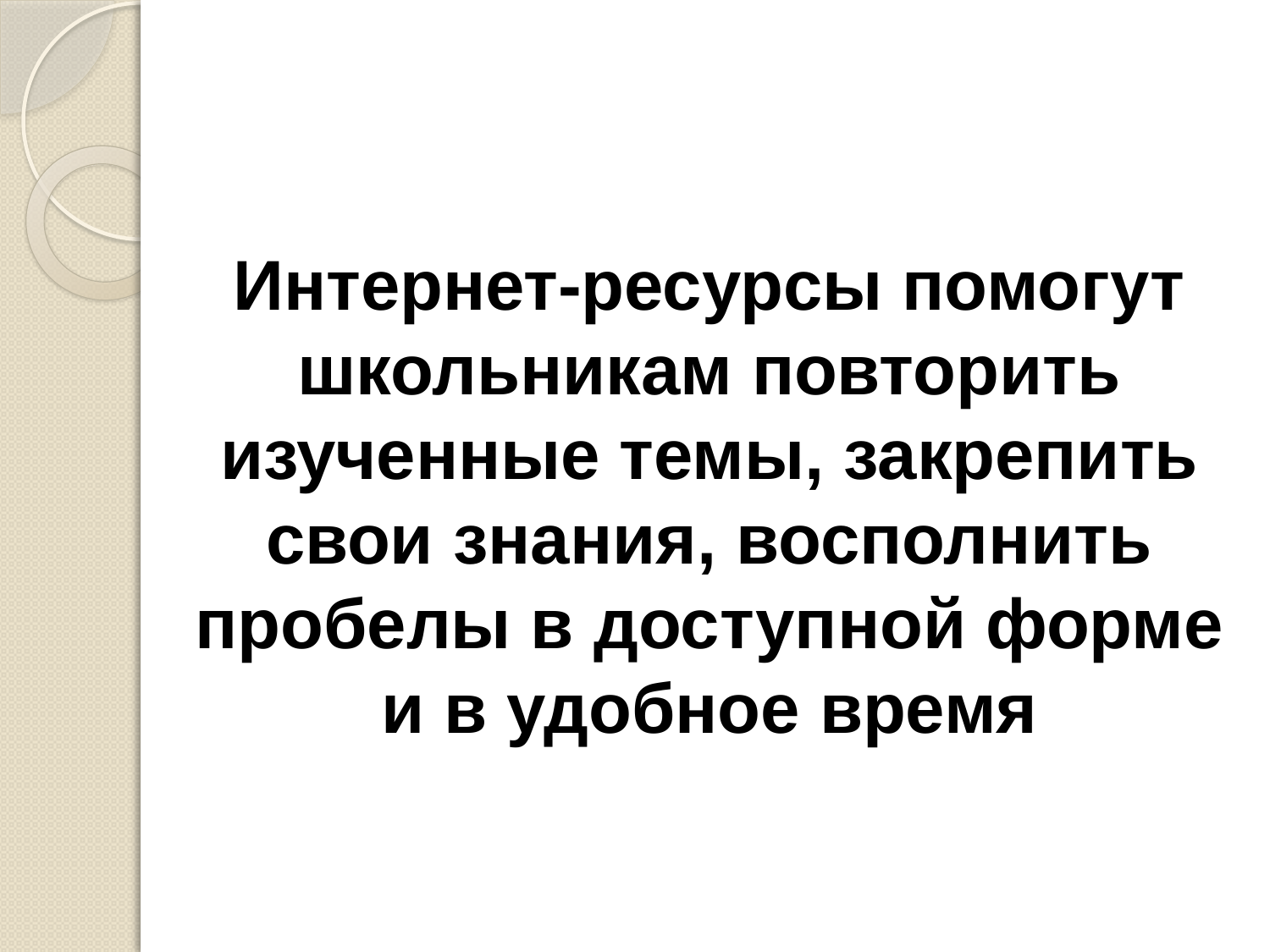

Интернет-ресурсы помогут школьникам повторить изученные темы, закрепить свои знания, восполнить пробелы в доступной форме и в удобное время